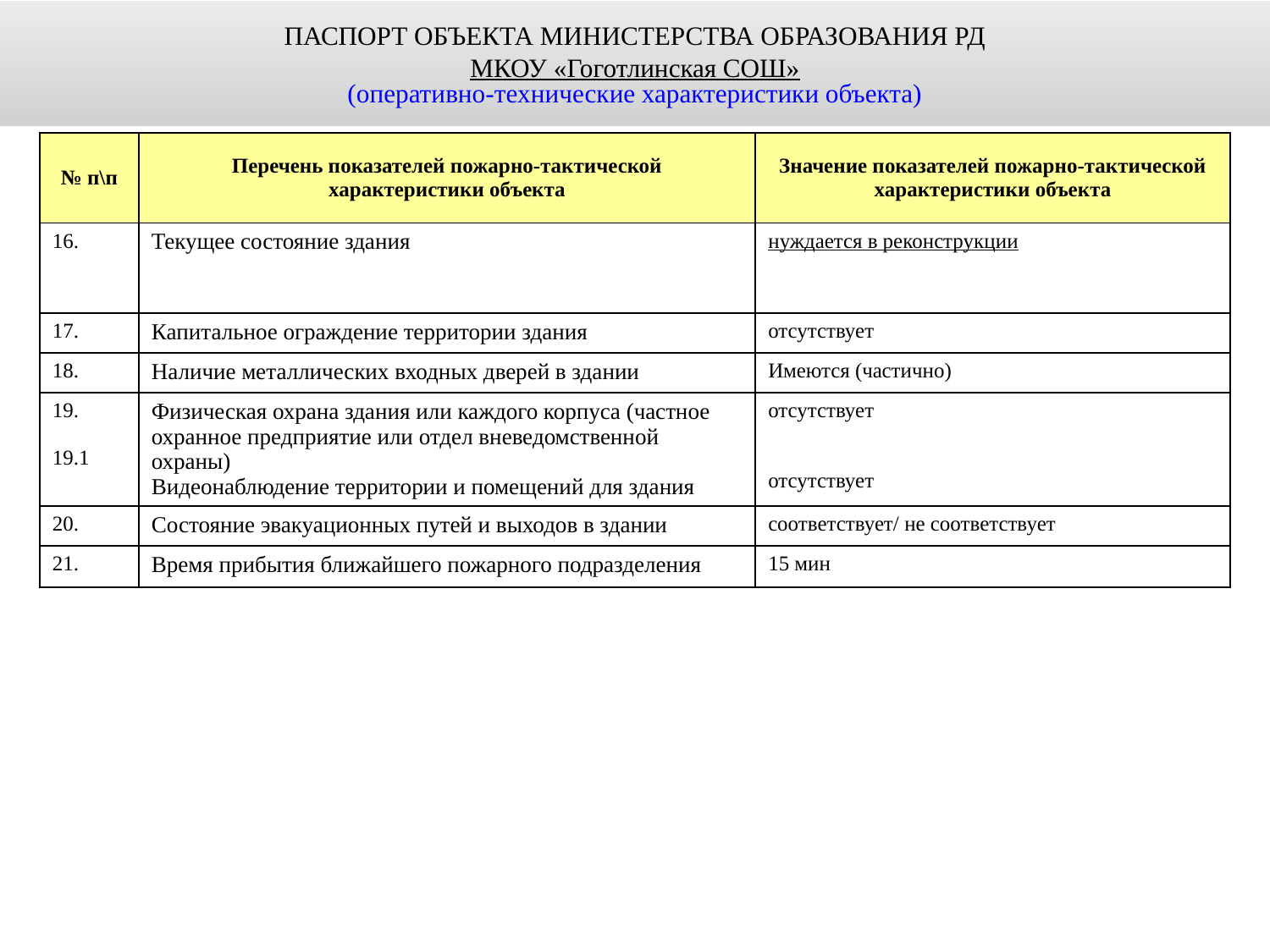

ПАСПОРТ ОБЪЕКТА МИНИСТЕРСТВА ОБРАЗОВАНИЯ РД
МКОУ «Гоготлинская СОШ»
(оперативно-технические характеристики объекта)
| № п\п | Перечень показателей пожарно-тактической характеристики объекта | Значение показателей пожарно-тактической характеристики объекта |
| --- | --- | --- |
| 16. | Текущее состояние здания | нуждается в реконструкции |
| 17. | Капитальное ограждение территории здания | отсутствует |
| 18. | Наличие металлических входных дверей в здании | Имеются (частично) |
| 19. 19.1 | Физическая охрана здания или каждого корпуса (частное охранное предприятие или отдел вневедомственной охраны) Видеонаблюдение территории и помещений для здания | отсутствует отсутствует |
| 20. | Состояние эвакуационных путей и выходов в здании | соответствует/ не соответствует |
| 21. | Время прибытия ближайшего пожарного подразделения | 15 мин |